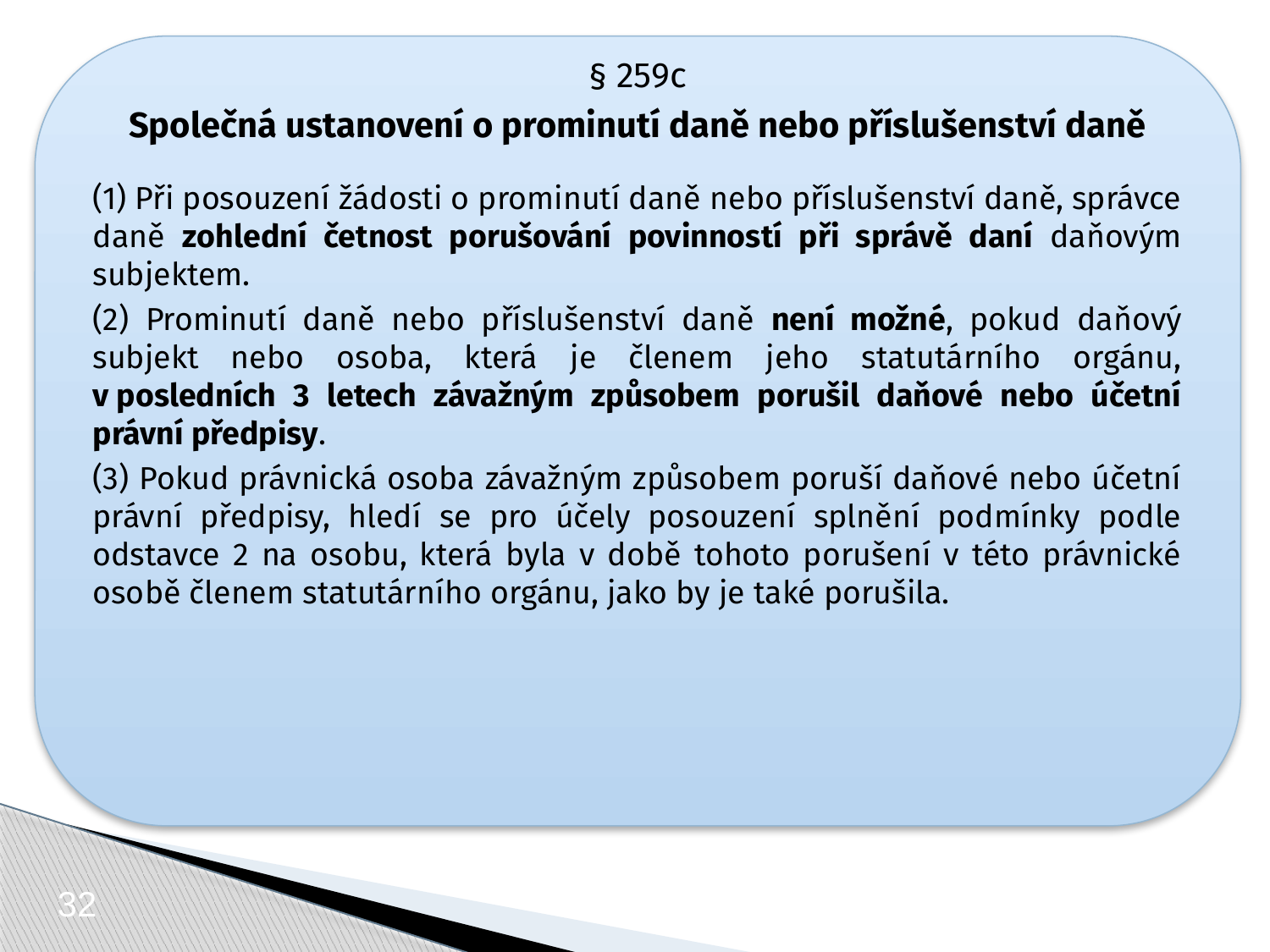

§ 259c
Společná ustanovení o prominutí daně nebo příslušenství daně

(1) Při posouzení žádosti o prominutí daně nebo příslušenství daně, správce daně zohlední četnost porušování povinností při správě daní daňovým subjektem.
(2) Prominutí daně nebo příslušenství daně není možné, pokud daňový subjekt nebo osoba, která je členem jeho statutárního orgánu, v posledních 3 letech závažným způsobem porušil daňové nebo účetní právní předpisy.
(3) Pokud právnická osoba závažným způsobem poruší daňové nebo účetní právní předpisy, hledí se pro účely posouzení splnění podmínky podle odstavce 2 na osobu, která byla v době tohoto porušení v této právnické osobě členem statutárního orgánu, jako by je také porušila.

32